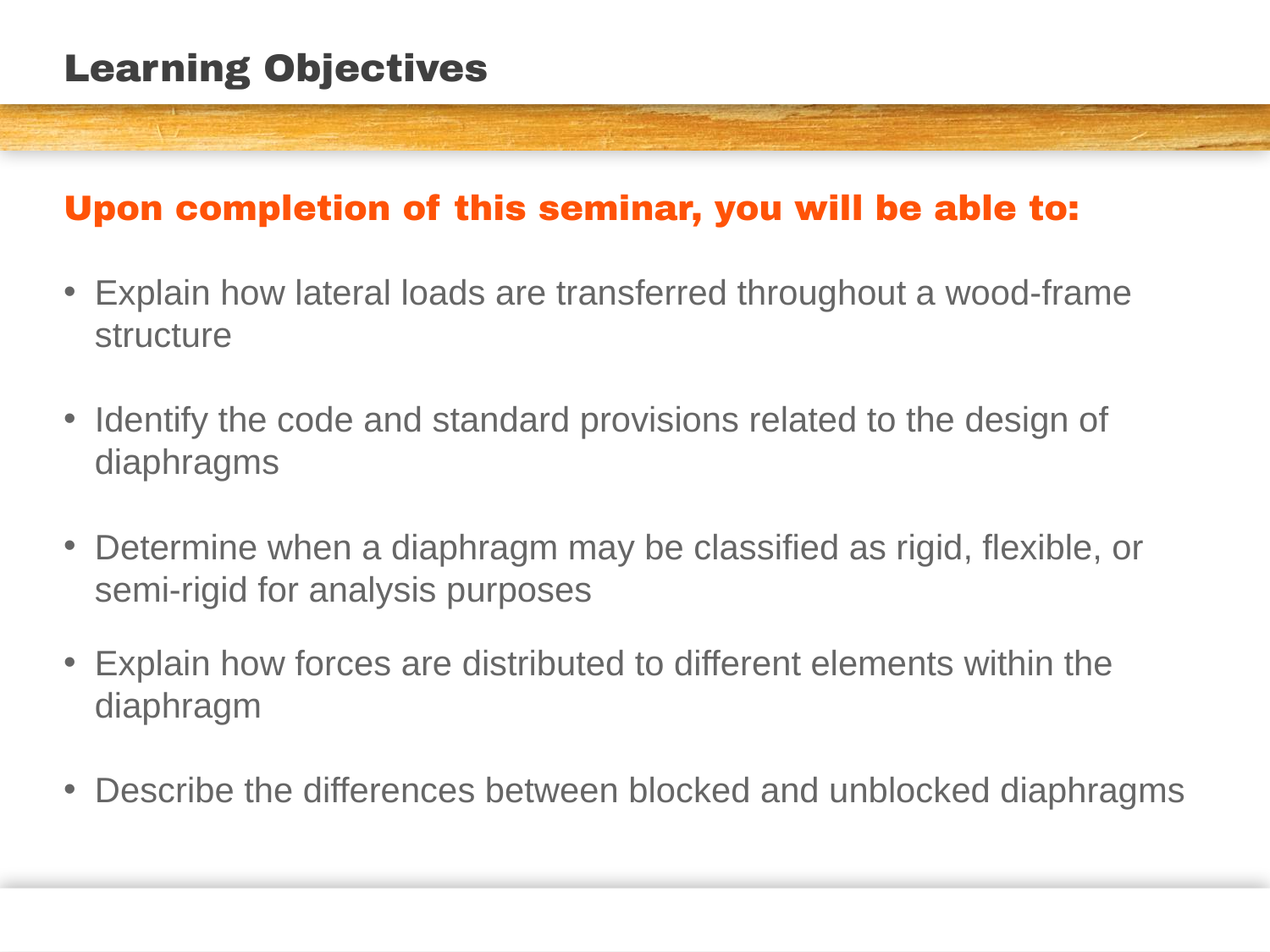

# Learning Objectives
Upon completion of this seminar, you will be able to:
Explain how lateral loads are transferred throughout a wood-frame structure
Identify the code and standard provisions related to the design of diaphragms
Determine when a diaphragm may be classified as rigid, flexible, or semi-rigid for analysis purposes
Explain how forces are distributed to different elements within the diaphragm
Describe the differences between blocked and unblocked diaphragms